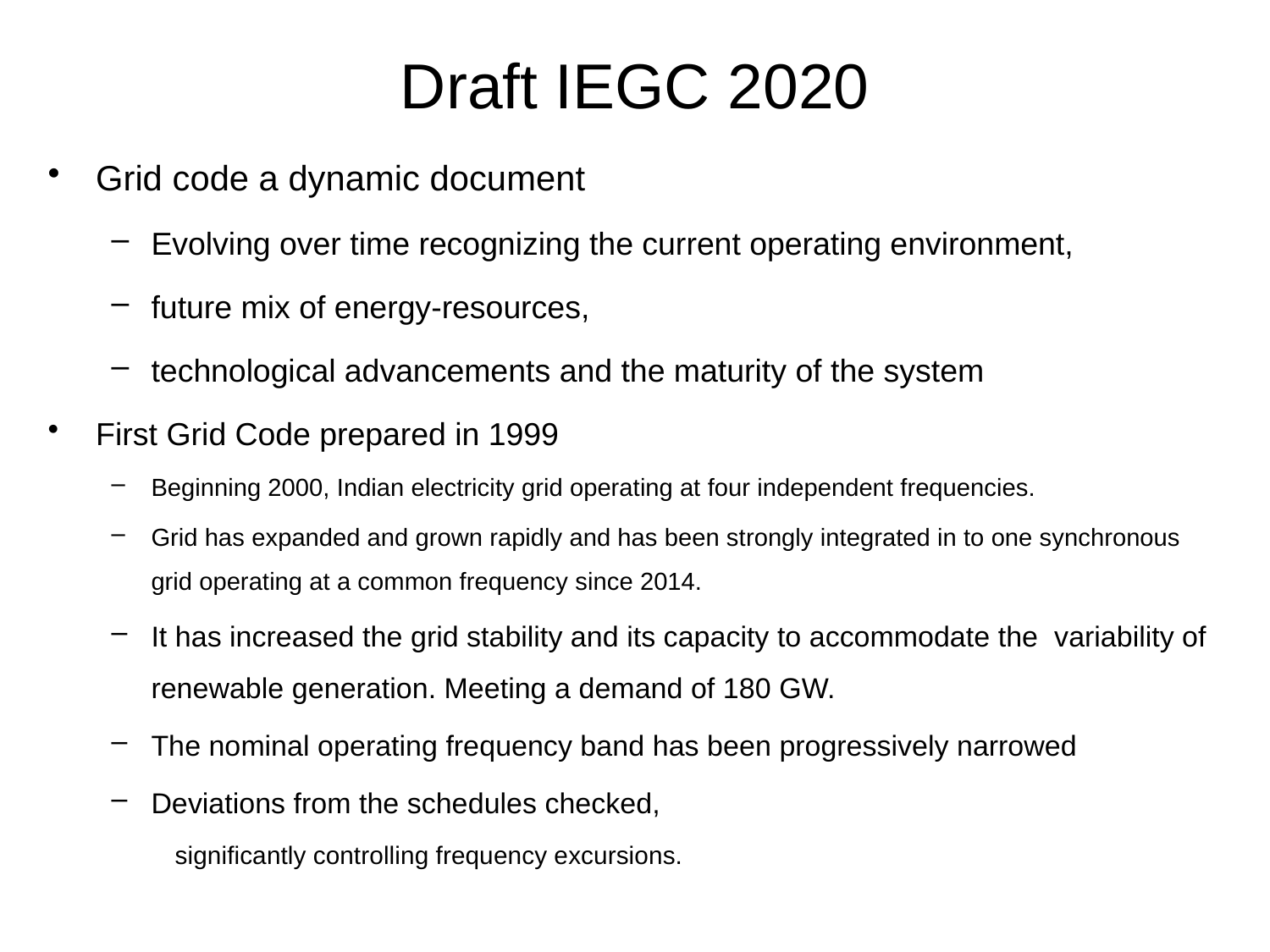

# Draft IEGC 2020
Grid code a dynamic document
Evolving over time recognizing the current operating environment,
future mix of energy-resources,
technological advancements and the maturity of the system
First Grid Code prepared in 1999
Beginning 2000, Indian electricity grid operating at four independent frequencies.
Grid has expanded and grown rapidly and has been strongly integrated in to one synchronous grid operating at a common frequency since 2014.
It has increased the grid stability and its capacity to accommodate the  variability of renewable generation. Meeting a demand of 180 GW.
The nominal operating frequency band has been progressively narrowed
Deviations from the schedules checked,
	significantly controlling frequency excursions.